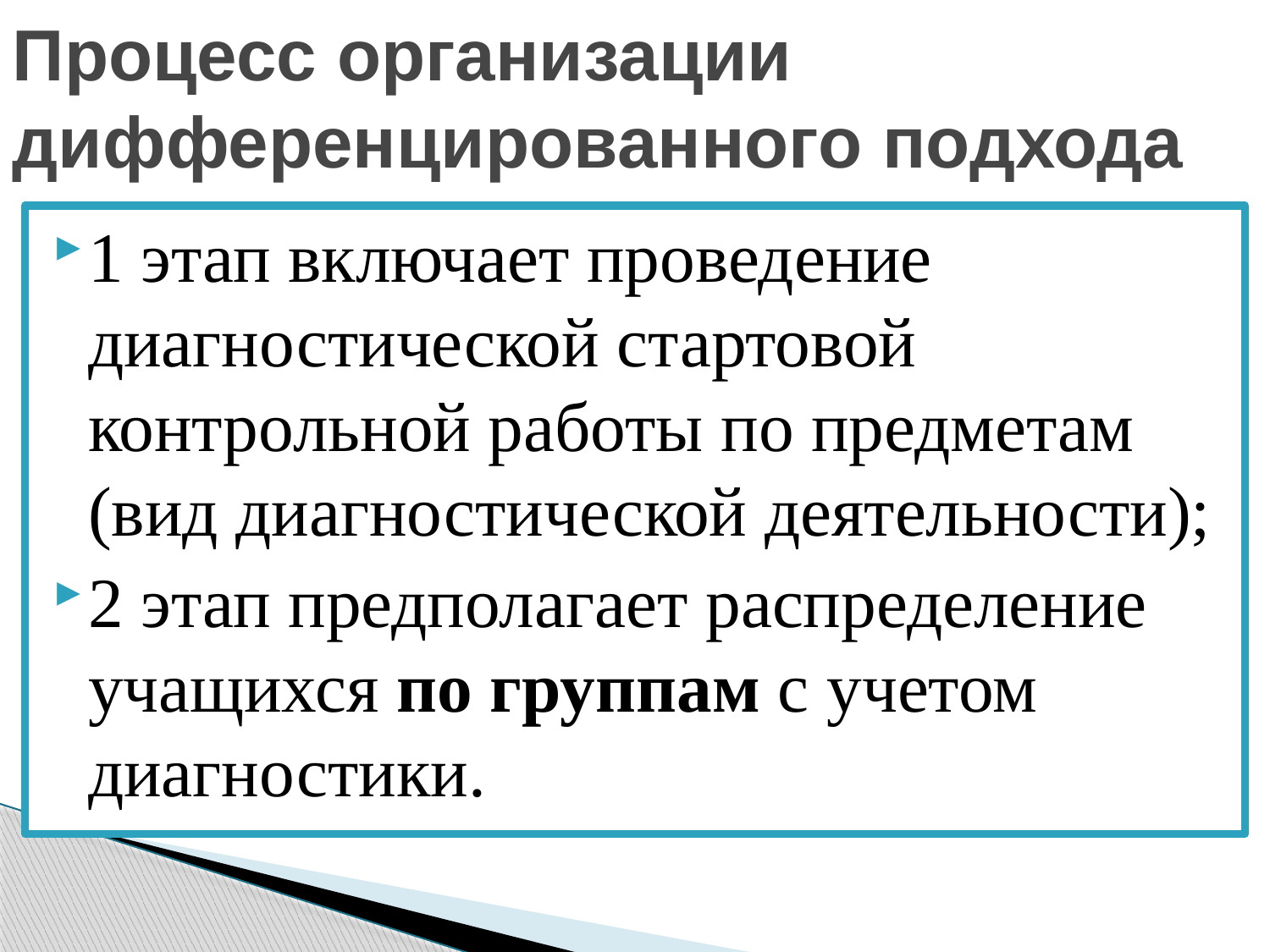

# Процесс организации дифференцированного подхода
1 этап включает проведение диагностической стартовой контрольной работы по предметам (вид диагностической деятельности);
2 этап предполагает распределение учащихся по группам с учетом диагностики.